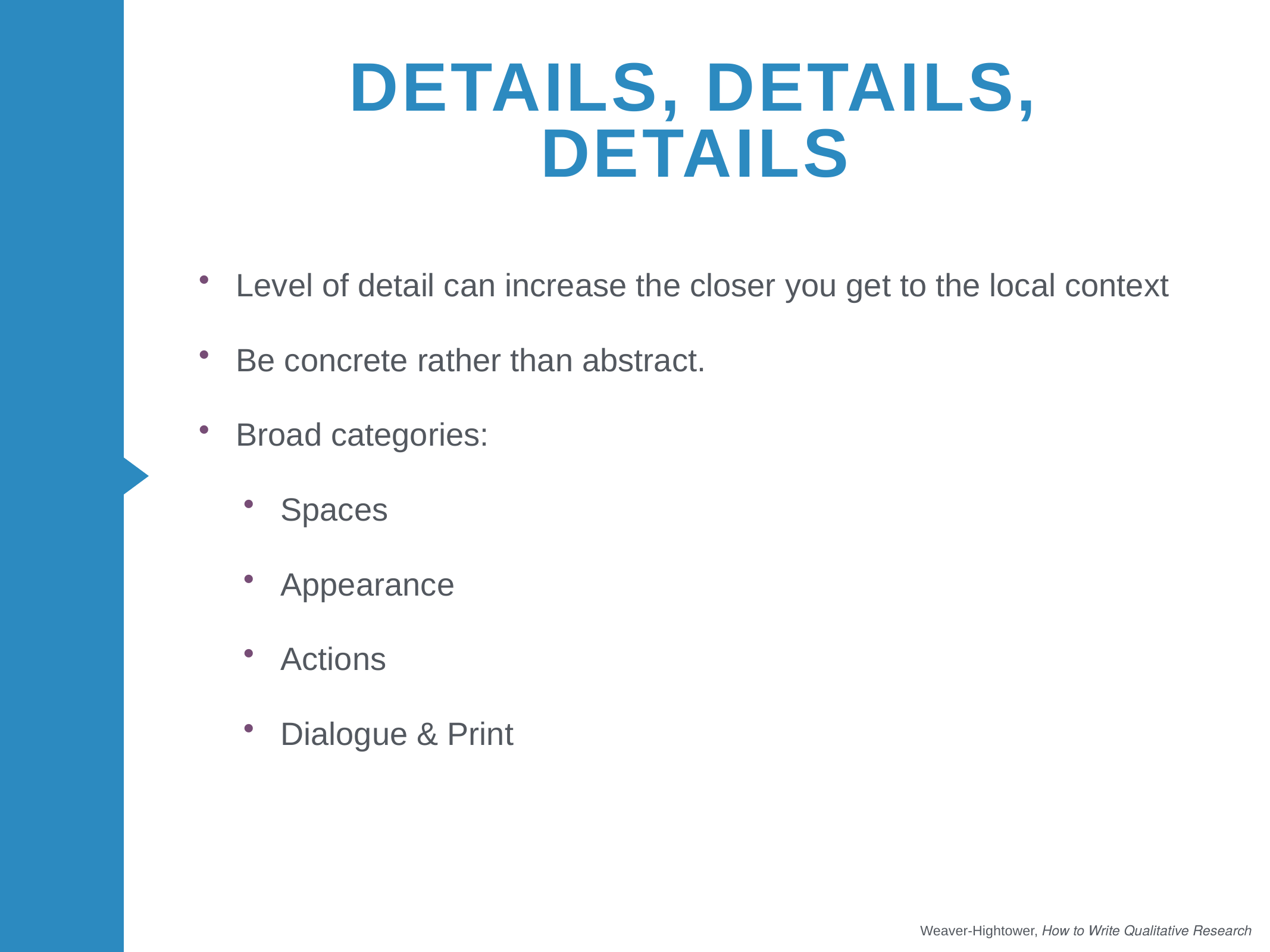

# Details, Details, Details
Level of detail can increase the closer you get to the local context
Be concrete rather than abstract.
Broad categories:
Spaces
Appearance
Actions
Dialogue & Print